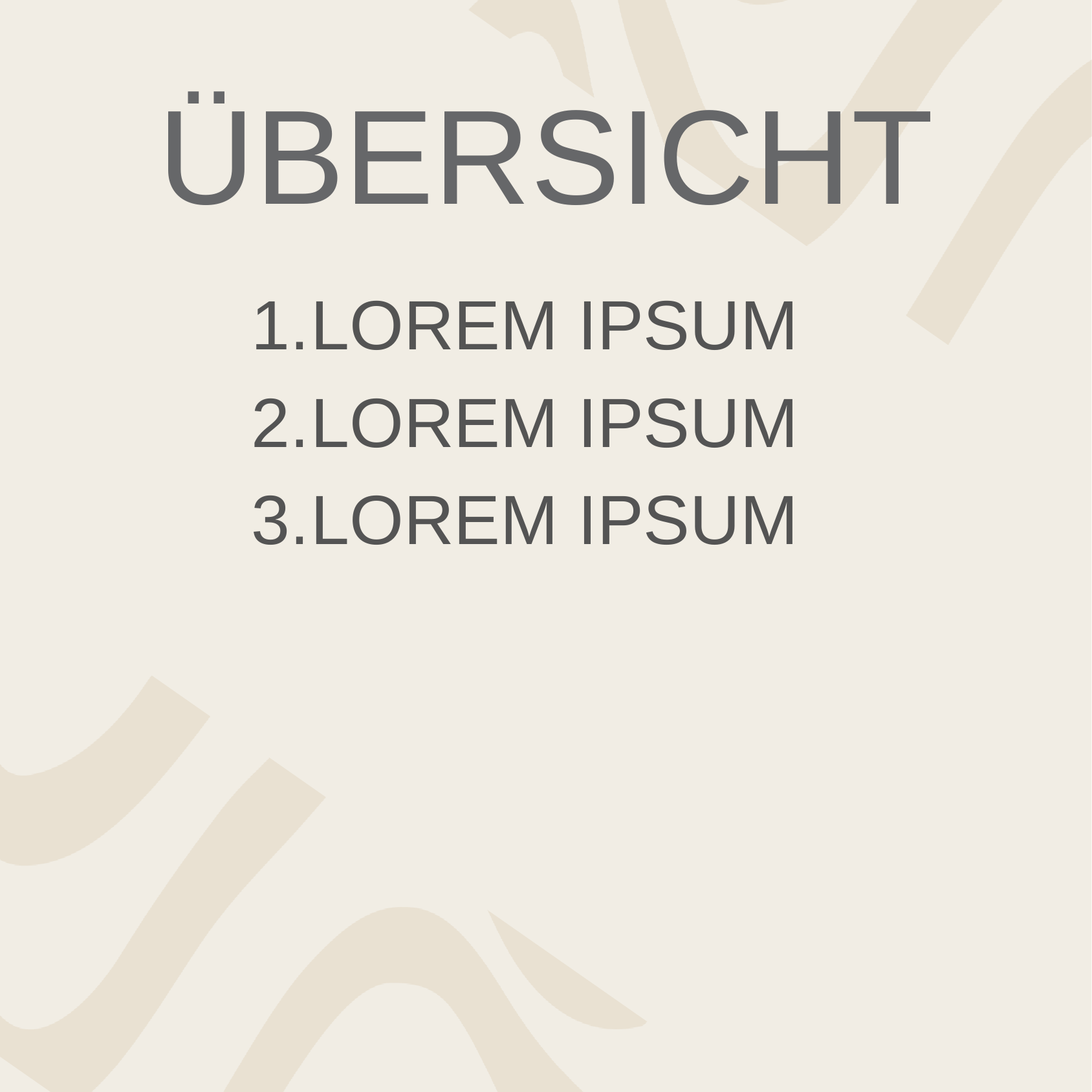

ÜBERSICHT
LOREM IPSUM
LOREM IPSUM
LOREM IPSUM